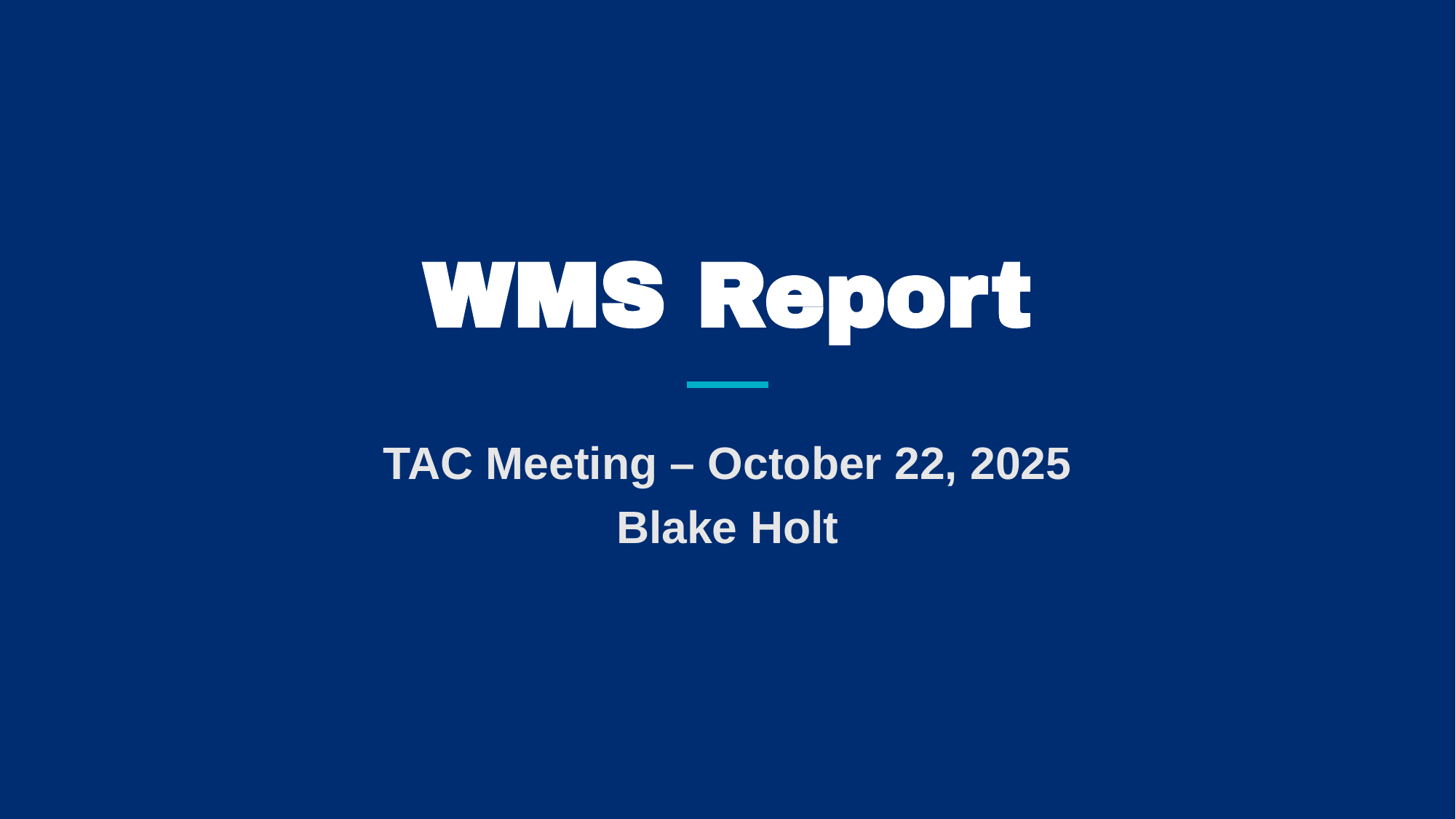

# WMS Report
TAC Meeting – October 22, 2025
Blake Holt